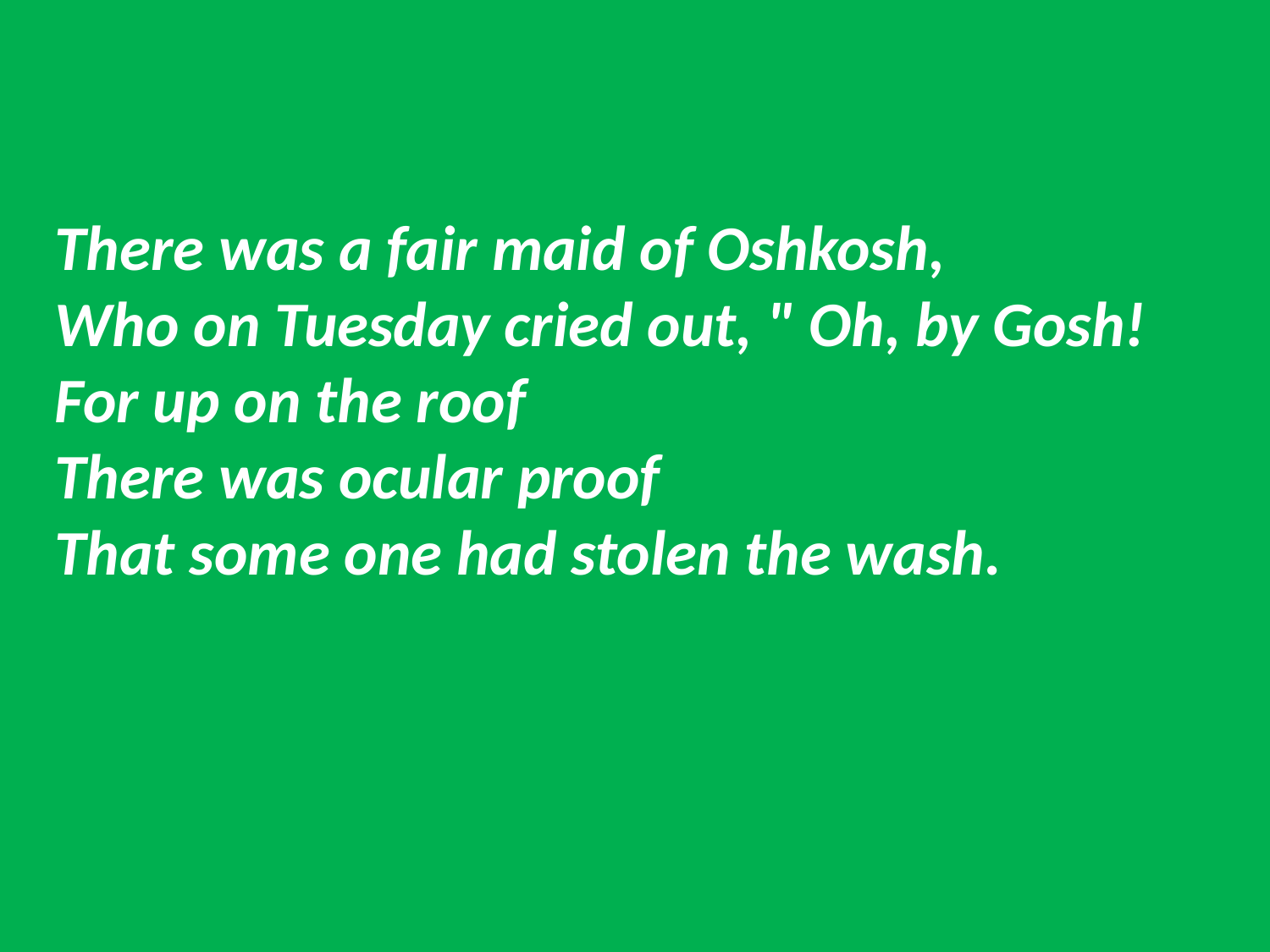

There was a fair maid of Oshkosh,
Who on Tuesday cried out, " Oh, by Gosh!
For up on the roof
There was ocular proof
That some one had stolen the wash.